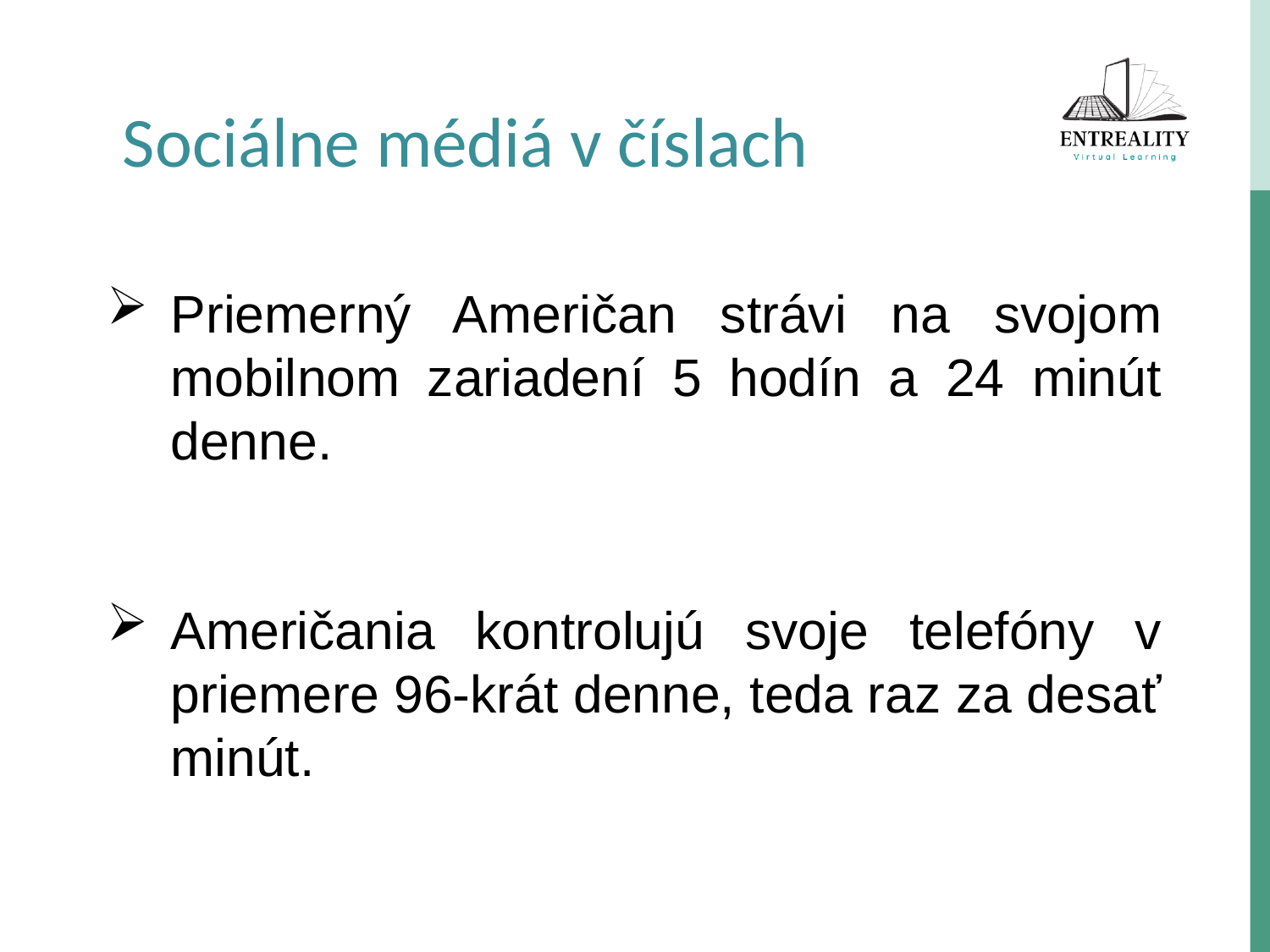

Sociálne médiá v číslach

Priemerný Američan strávi na svojom mobilnom zariadení 5 hodín a 24 minút denne.

Američania kontrolujú svoje telefóny v priemere 96-krát denne, teda raz za desať minút.